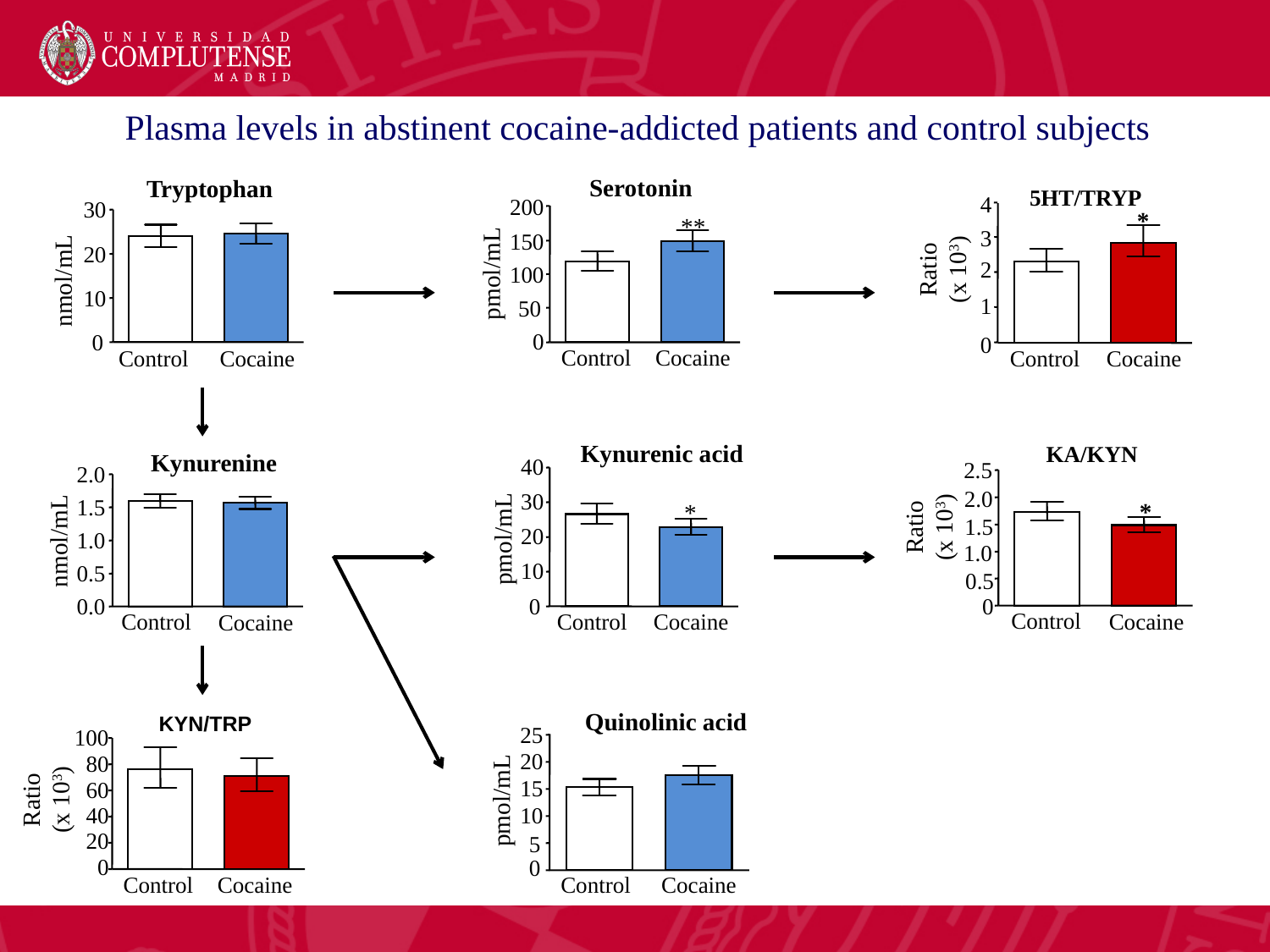

Plasma levels in abstinent cocaine-addicted patients and control subjects
Serotonin
200

**

150

100

50

0

pmol/mL
Control
Cocaine
Tryptophan
30

20

nmol/mL
10

0

Control
Cocaine
5HT/TRYP
4

*

3

Ratio
(x 103)

2

1

0

Control
Cocaine
Kynurenic acid
40

30
*

20

pmol/mL

10

0

Cocaine
Control
KA/KYN
2.5

2.0
*

Ratio
(x 103)

1.5

1.0

0.5

0

Control
Cocaine
Kynurenine
2.0

1.5

1.0
nmol/mL

0.5

0.0

Control
Cocaine
Quinolinic acid
25

20

15

pmol/mL
10

5

0

Control
Cocaine
KYN/TRP
100

80

Ratio
(x 103)
60

40

20

0

Cocaine
Control